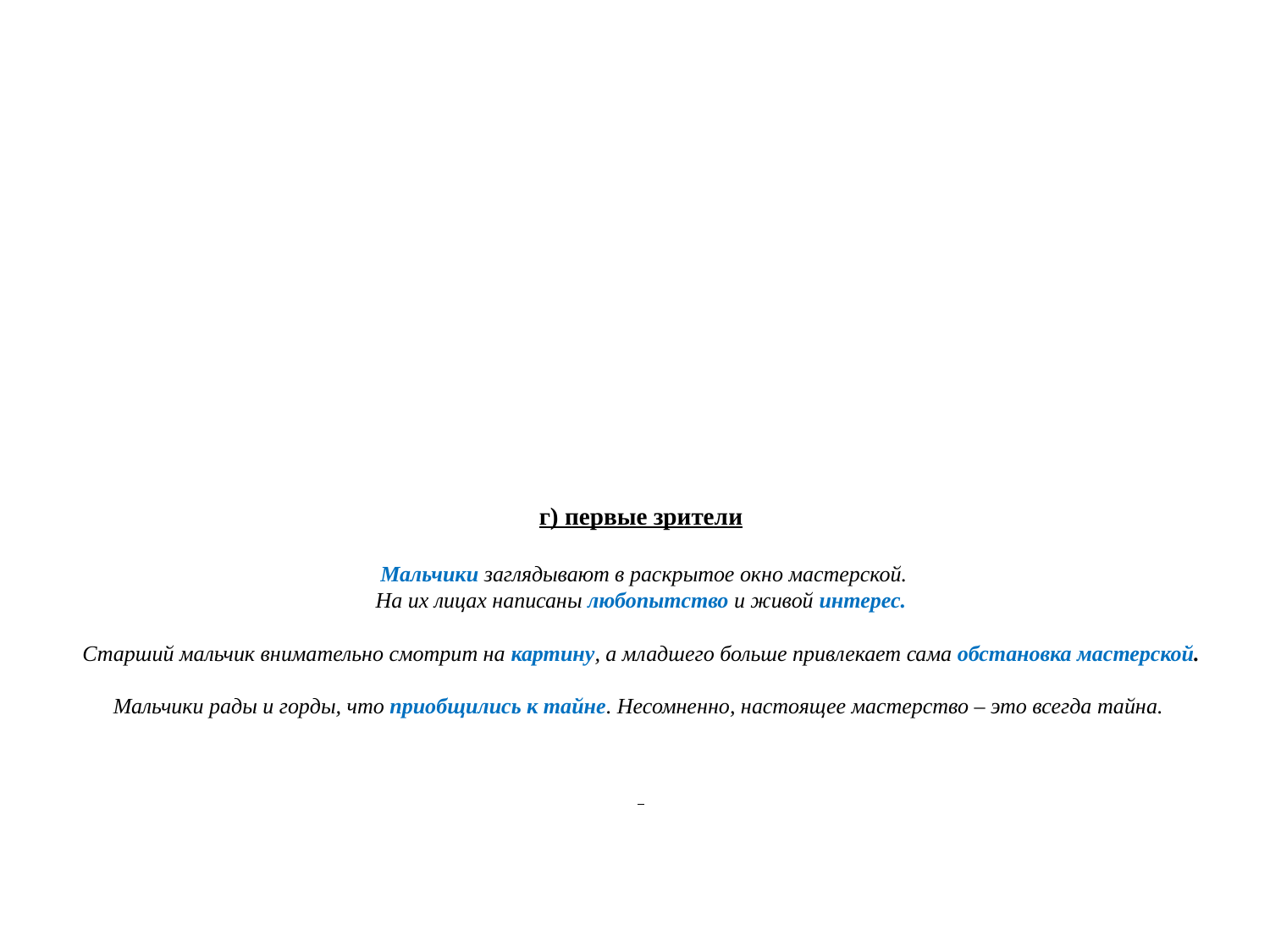

# г) первые зрители Мальчики заглядывают в раскрытое окно мастерской. На их лицах написаны любопытство и живой интерес.   Старший мальчик внимательно смотрит на картину, а младшего больше привлекает сама обстановка мастерской.   Мальчики рады и горды, что приобщились к тайне. Несомненно, настоящее мастерство – это всегда тайна.